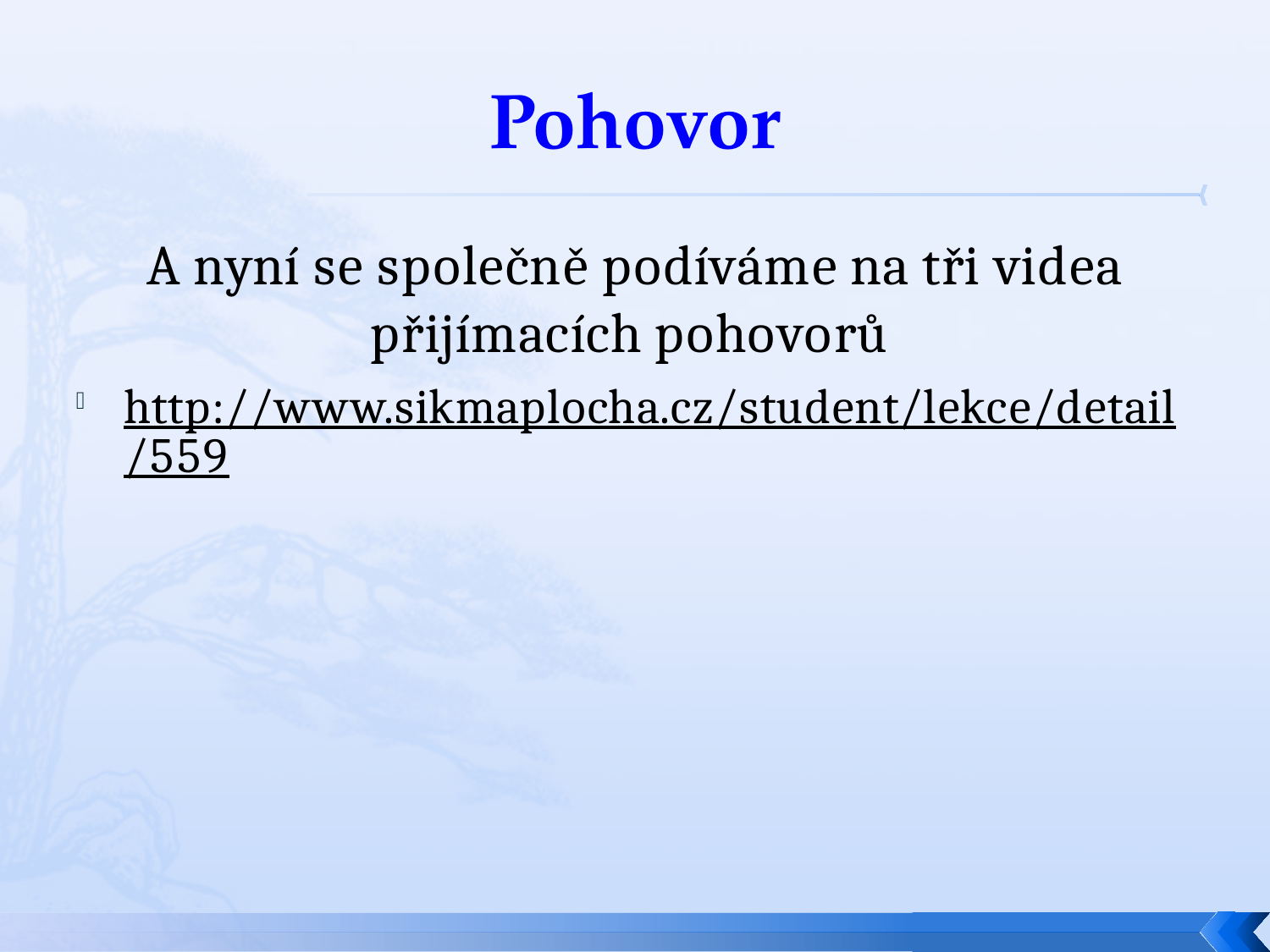

# Pohovor
A nyní se společně podíváme na tři videa přijímacích pohovorů
http://www.sikmaplocha.cz/student/lekce/detail/559